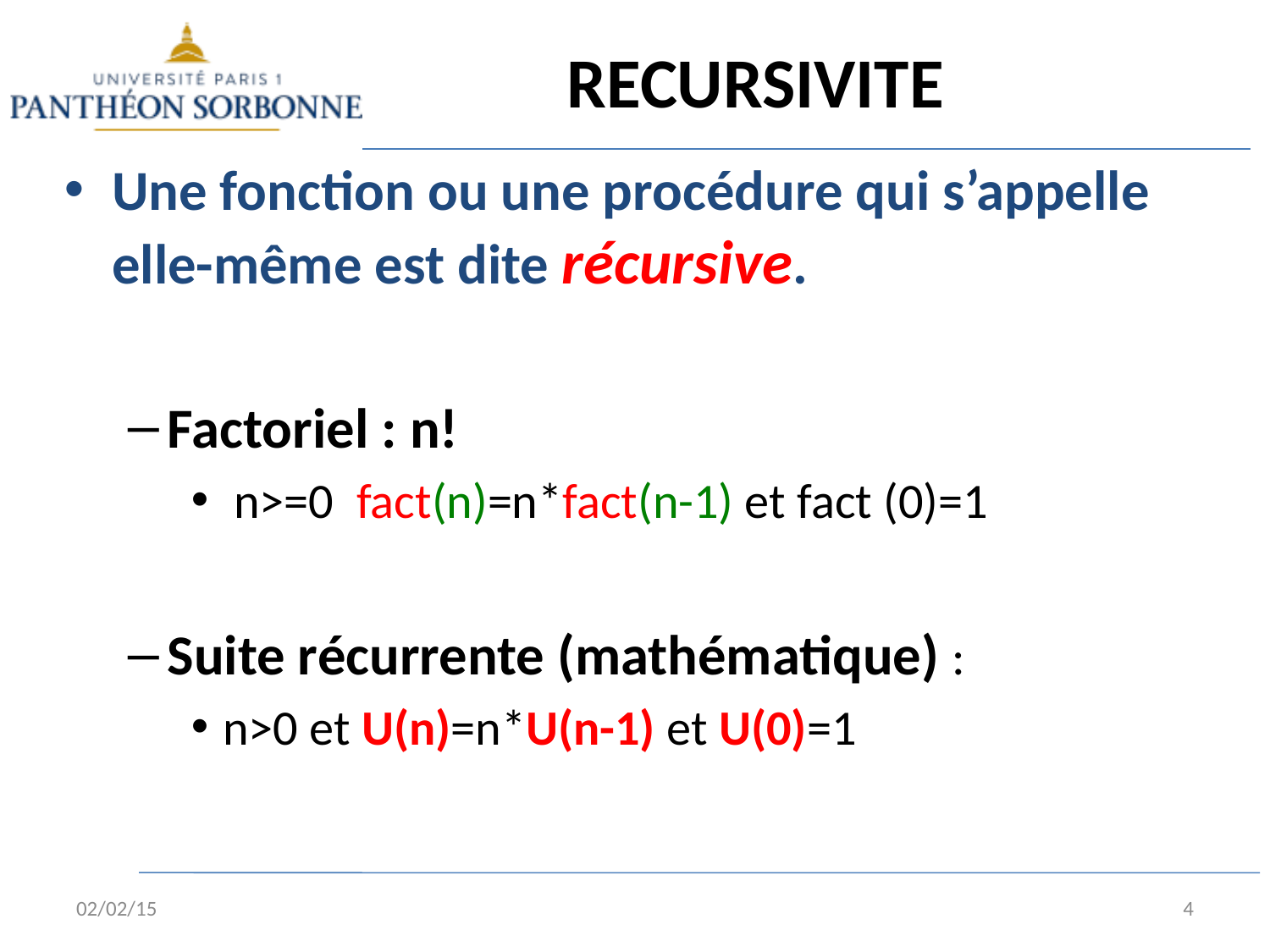

# RECURSIVITE
Une fonction ou une procédure qui s’appelle elle-même est dite récursive.

Factoriel : n!
 n>=0  fact(n)=n*fact(n-1) et fact (0)=1

Suite récurrente (mathématique) :
n>0 et U(n)=n*U(n-1) et U(0)=1

02/02/15
4